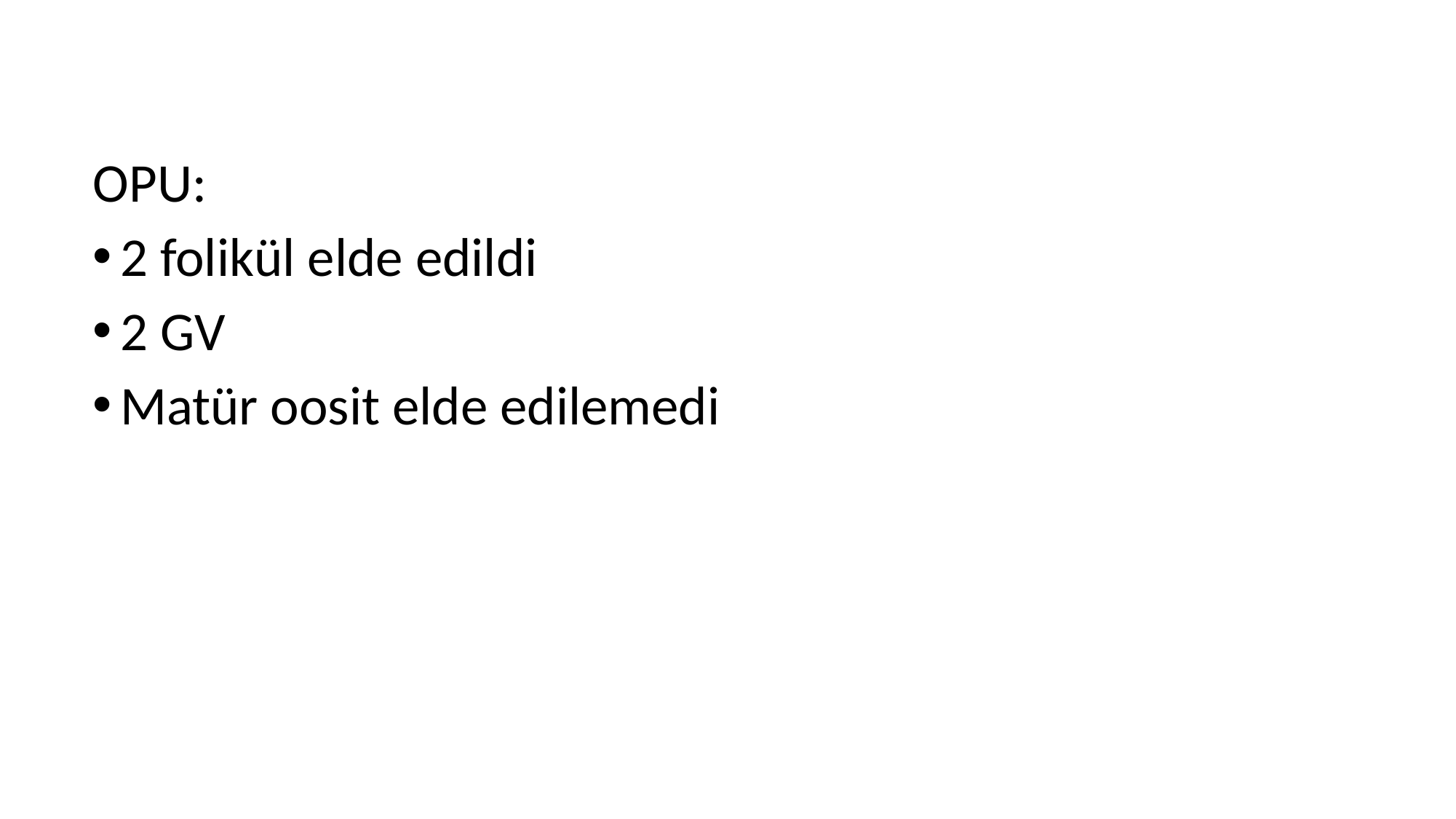

OPU:
2 folikül elde edildi
2 GV
Matür oosit elde edilemedi